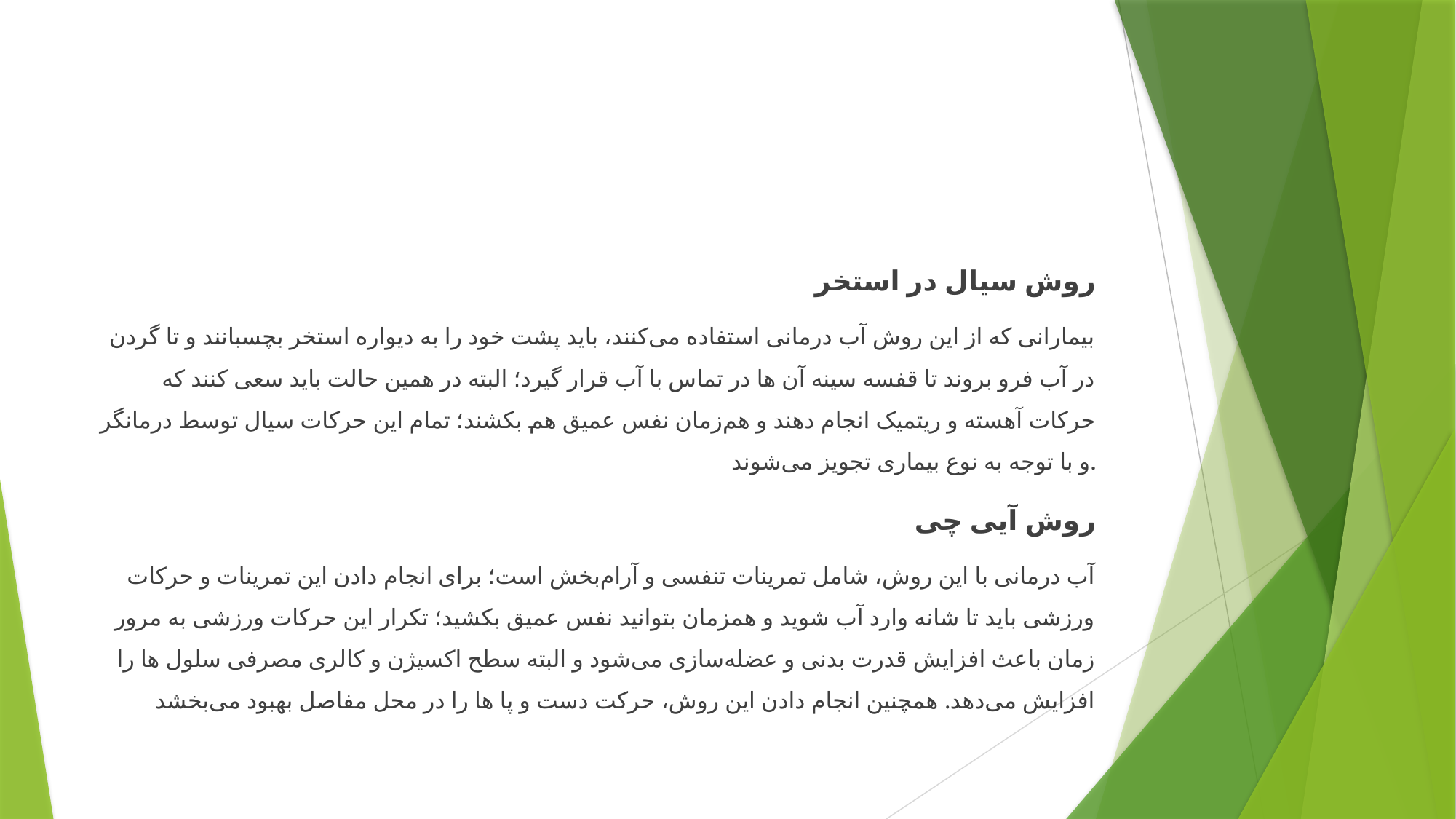

روش سیال در استخر
بیمارانی که از این روش آب درمانی استفاده می‌کنند، باید پشت‌ خود را به دیواره‌ استخر بچسبانند و تا گردن در آب فرو بروند تا قفسه‌ سینه‌ آن‌ ها در تماس با آب قرار گیرد؛ البته در همین حالت باید سعی کنند که حرکات آهسته و ریتمیک انجام دهند و هم‌زمان نفس عمیق هم بکشند؛ تمام این حرکات سیال توسط درمانگر و با توجه به نوع بیماری تجویز می‌شوند.
روش آیی چی
آب درمانی با این روش، شامل تمرینات تنفسی و آرام‌بخش است؛ برای انجام دادن این تمرینات و حرکات ورزشی باید تا شانه وارد آب شوید و همزمان بتوانید نفس عمیق بکشید؛ تکرار این حرکات ورزشی به مرور زمان باعث افزایش قدرت بدنی و عضله‌سازی می‌شود و البته سطح اکسیژن و کالری مصرفی سلول‌ ها را افزایش می‌دهد. همچنین انجام دادن این روش، حرکت دست و پا‌ ها را در محل مفاصل بهبود می‌بخشد